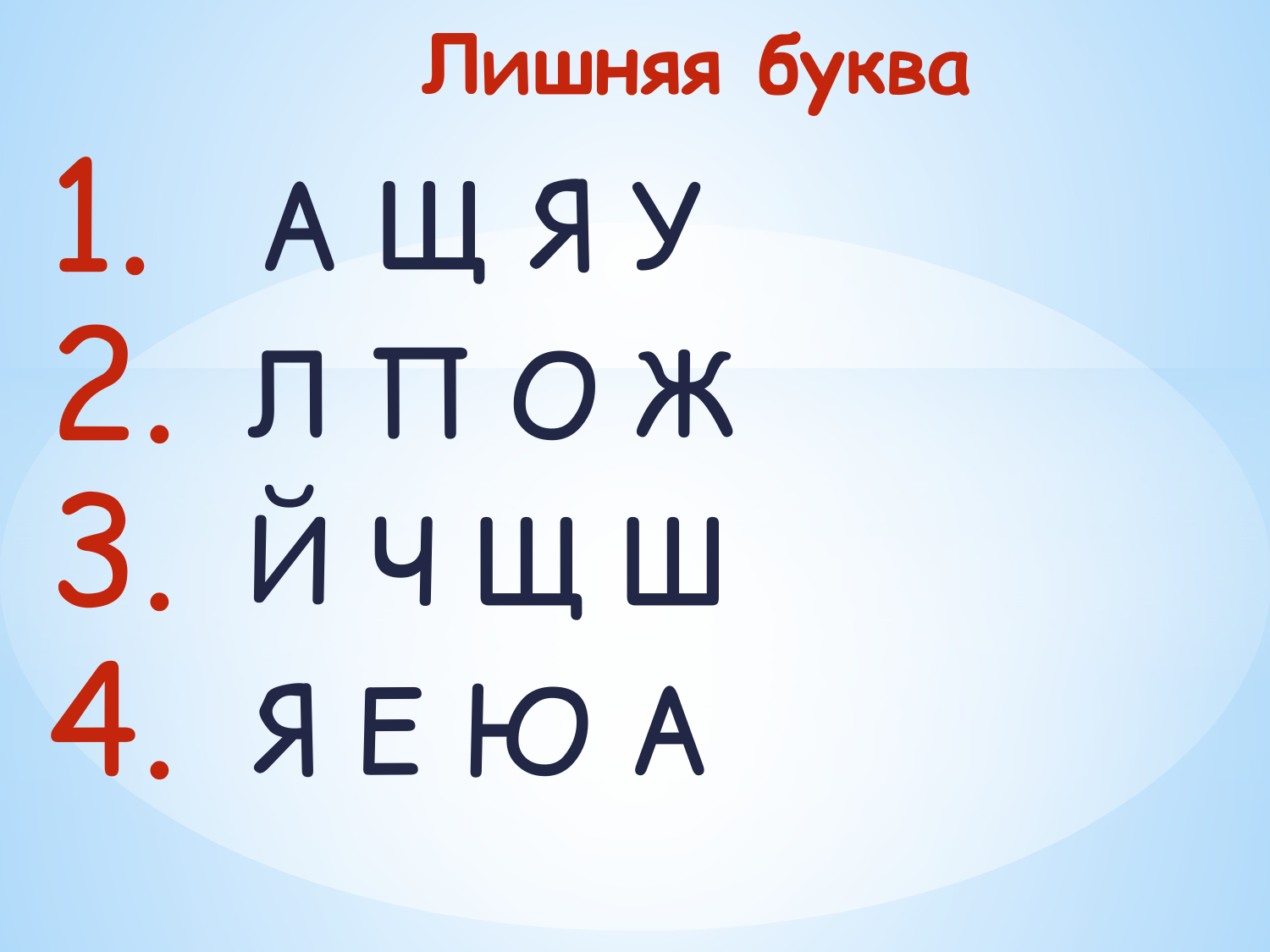

# Лишняя буква
   А Щ Я У
  Л П О Ж
  Й Ч Щ Ш
  Я Е Ю А